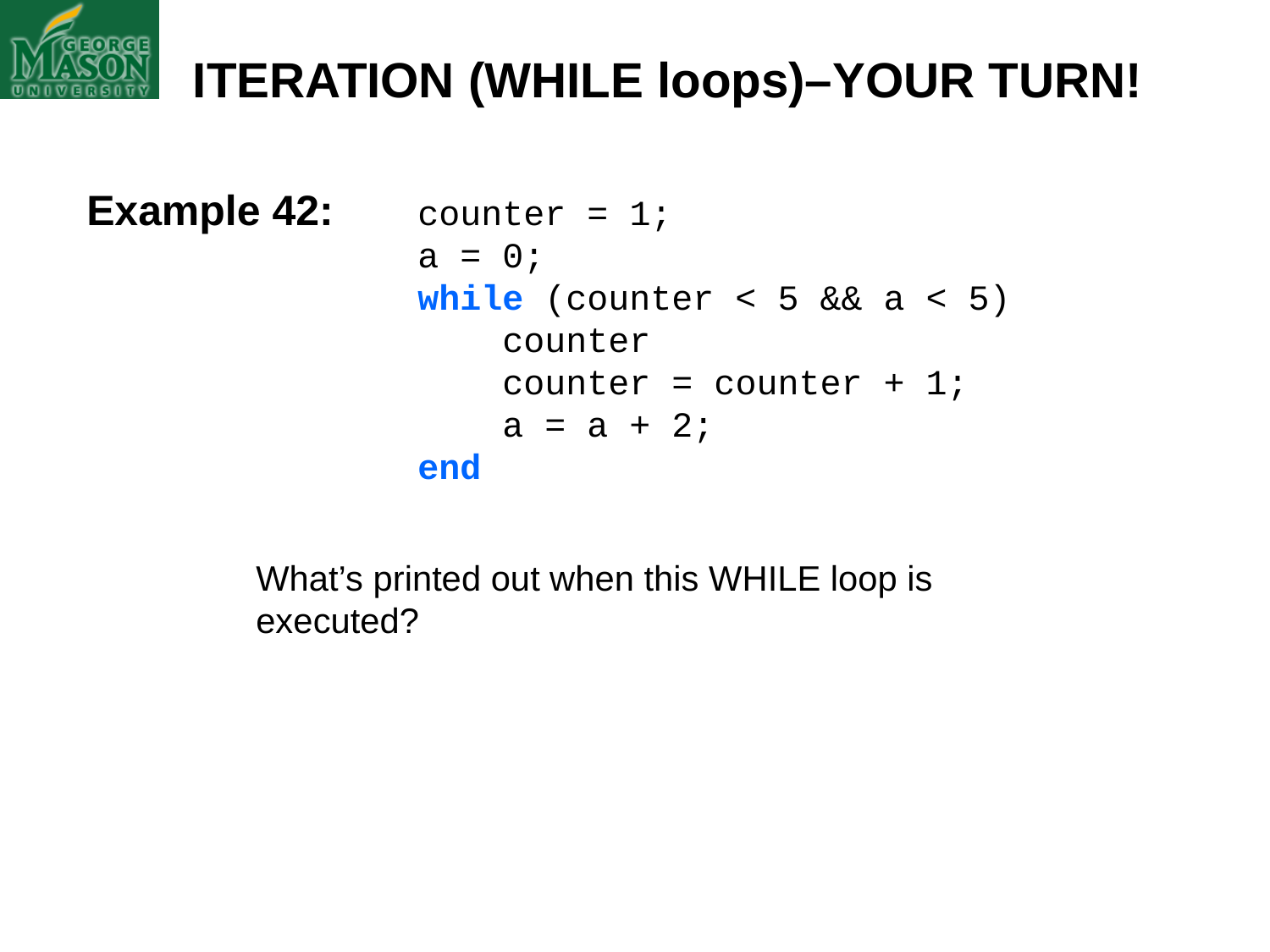

ITERATION (WHILE loops)–YOUR TURN!
Example 42:
counter = 1;
a = 0;
while (counter < 5 && a < 5)
    counter
    counter = counter + 1;
    a = a + 2;
end
What’s printed out when this WHILE loop is executed?